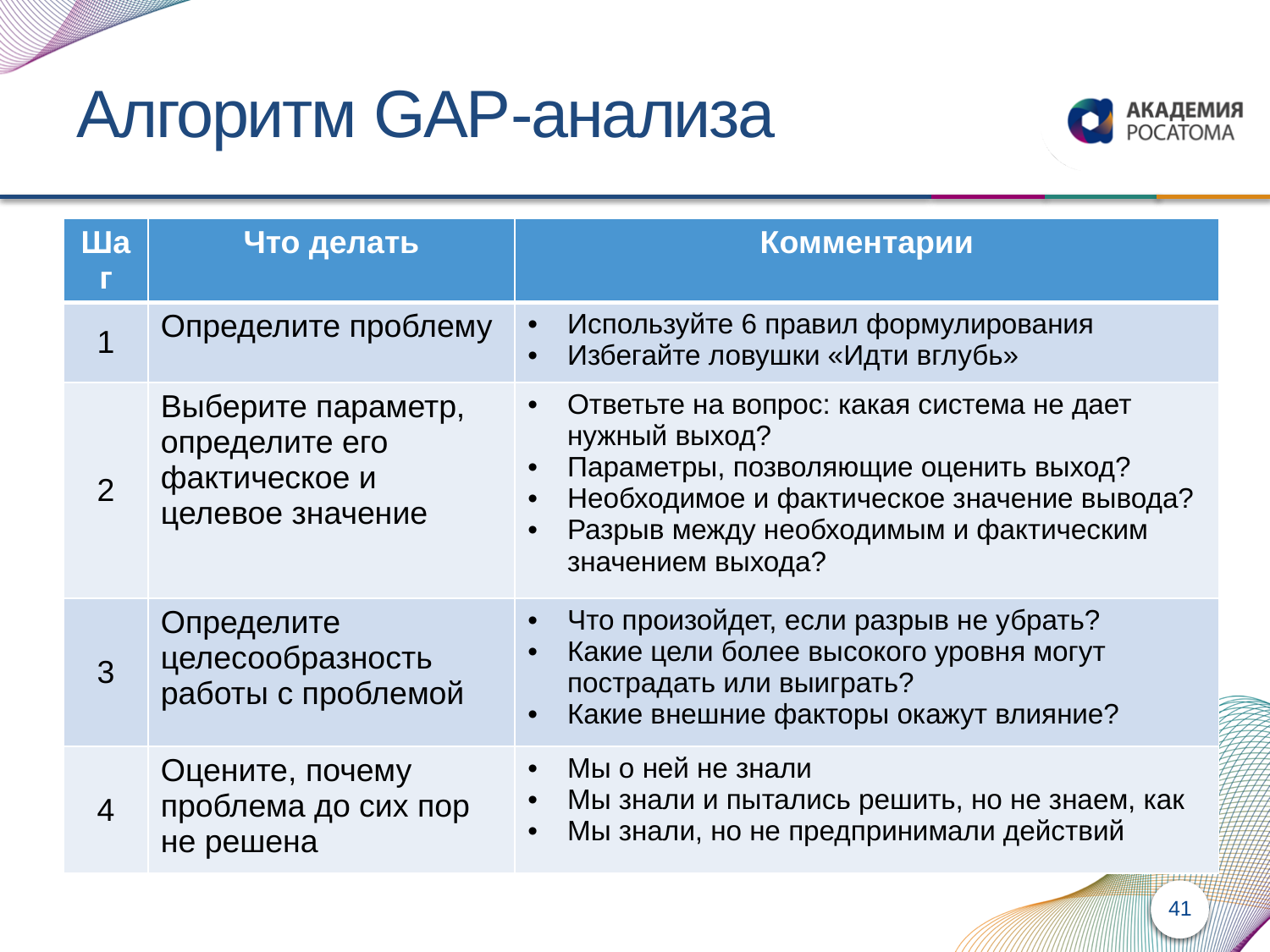

# Алгоритм GAP-анализа
| Шаг | Что делать | Комментарии |
| --- | --- | --- |
| 1 | Определите проблему | Используйте 6 правил формулирования Избегайте ловушки «Идти вглубь» |
| 2 | Выберите параметр, определите его фактическое и целевое значение | Ответьте на вопрос: какая система не дает нужный выход? Параметры, позволяющие оценить выход? Необходимое и фактическое значение вывода? Разрыв между необходимым и фактическим значением выхода? |
| 3 | Определите целесообразность работы с проблемой | Что произойдет, если разрыв не убрать? Какие цели более высокого уровня могут пострадать или выиграть? Какие внешние факторы окажут влияние? |
| 4 | Оцените, почему проблема до сих пор не решена | Мы о ней не знали Мы знали и пытались решить, но не знаем, как Мы знали, но не предпринимали действий |
41